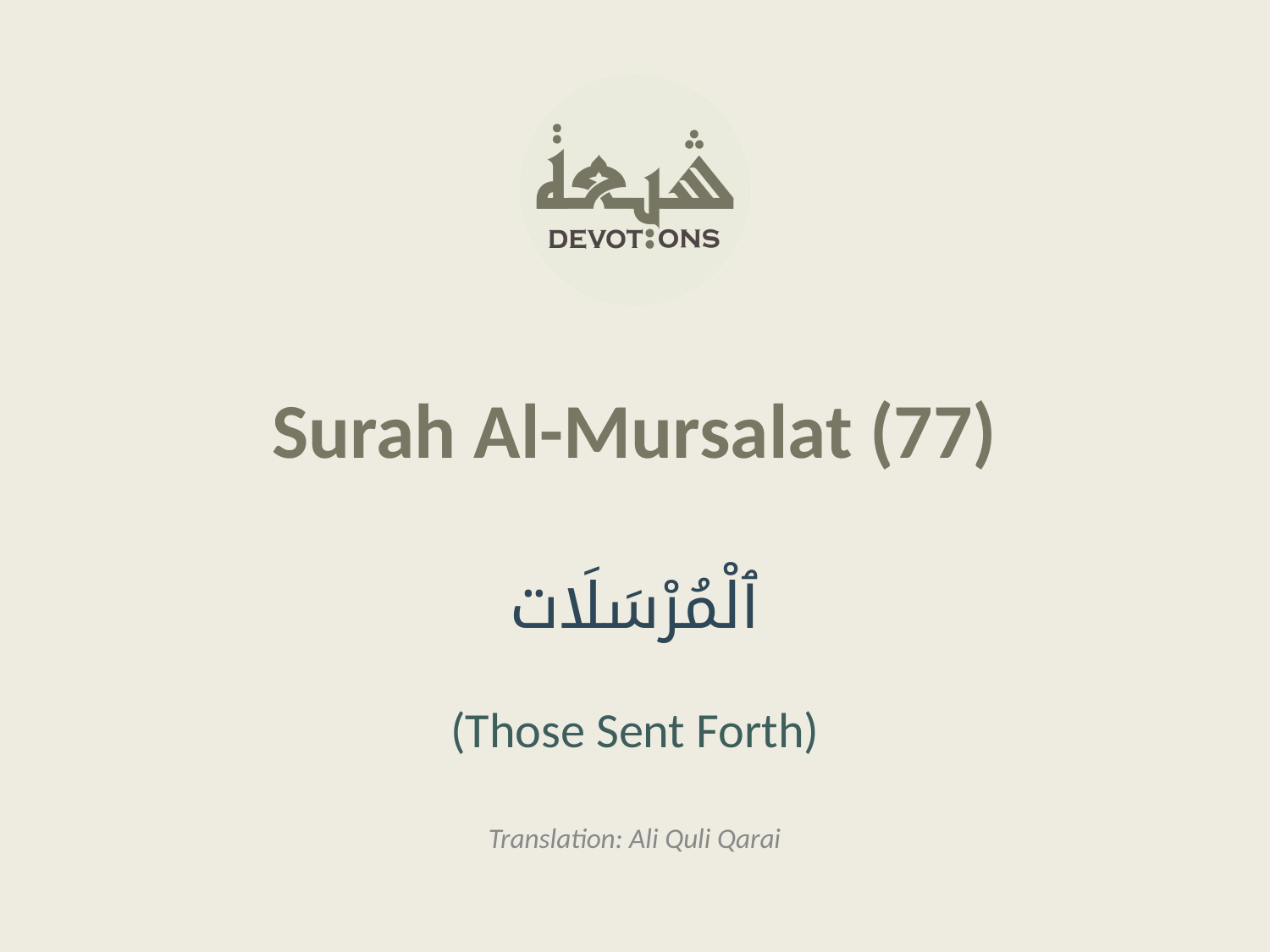

Surah Al-Mursalat (77)
ٱلْمُرْسَلَات
(Those Sent Forth)
Translation: Ali Quli Qarai